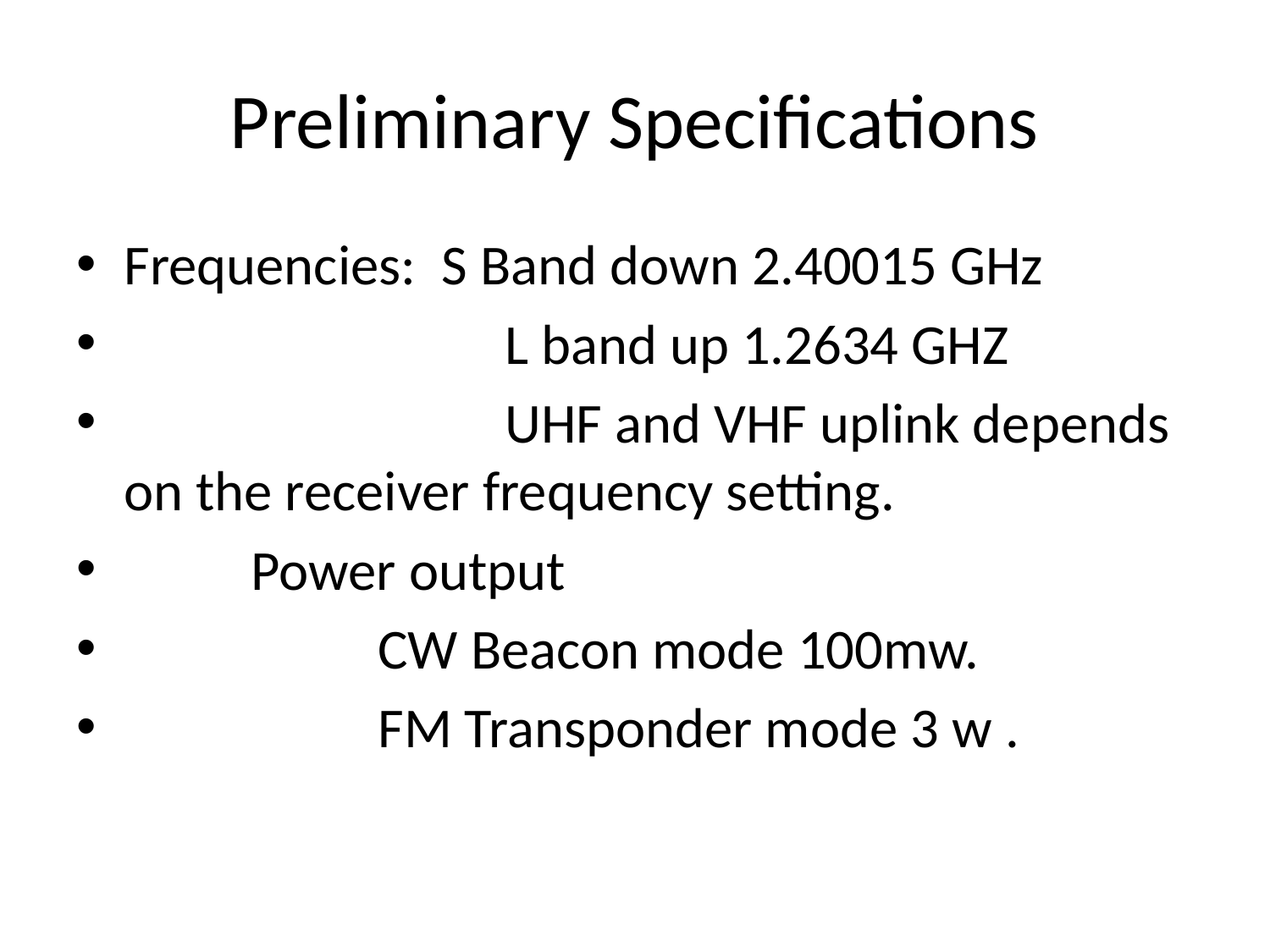

# Preliminary Specifications
Frequencies:  S Band down 2.40015 GHz
			L band up 1.2634 GHZ
			UHF and VHF uplink depends on the receiver frequency setting.
	Power output
		CW Beacon mode 100mw.
		FM Transponder mode 3 w .